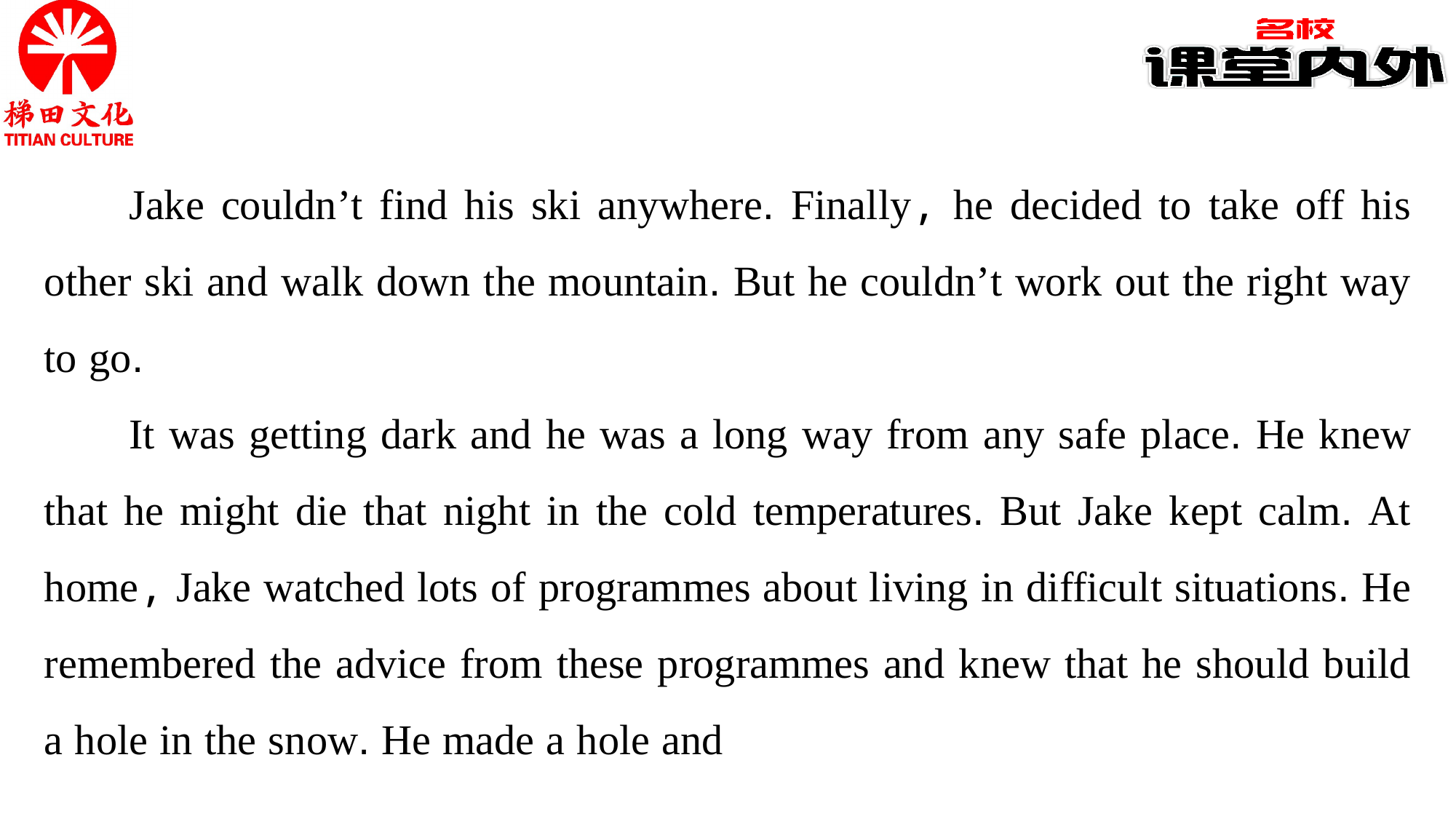

Jake couldn’t find his ski anywhere. Finally, he decided to take off his other ski and walk down the mountain. But he couldn’t work out the right way to go.
It was getting dark and he was a long way from any safe place. He knew that he might die that night in the cold temperatures. But Jake kept calm. At home, Jake watched lots of programmes about living in difficult situations. He remembered the advice from these programmes and knew that he should build a hole in the snow. He made a hole and